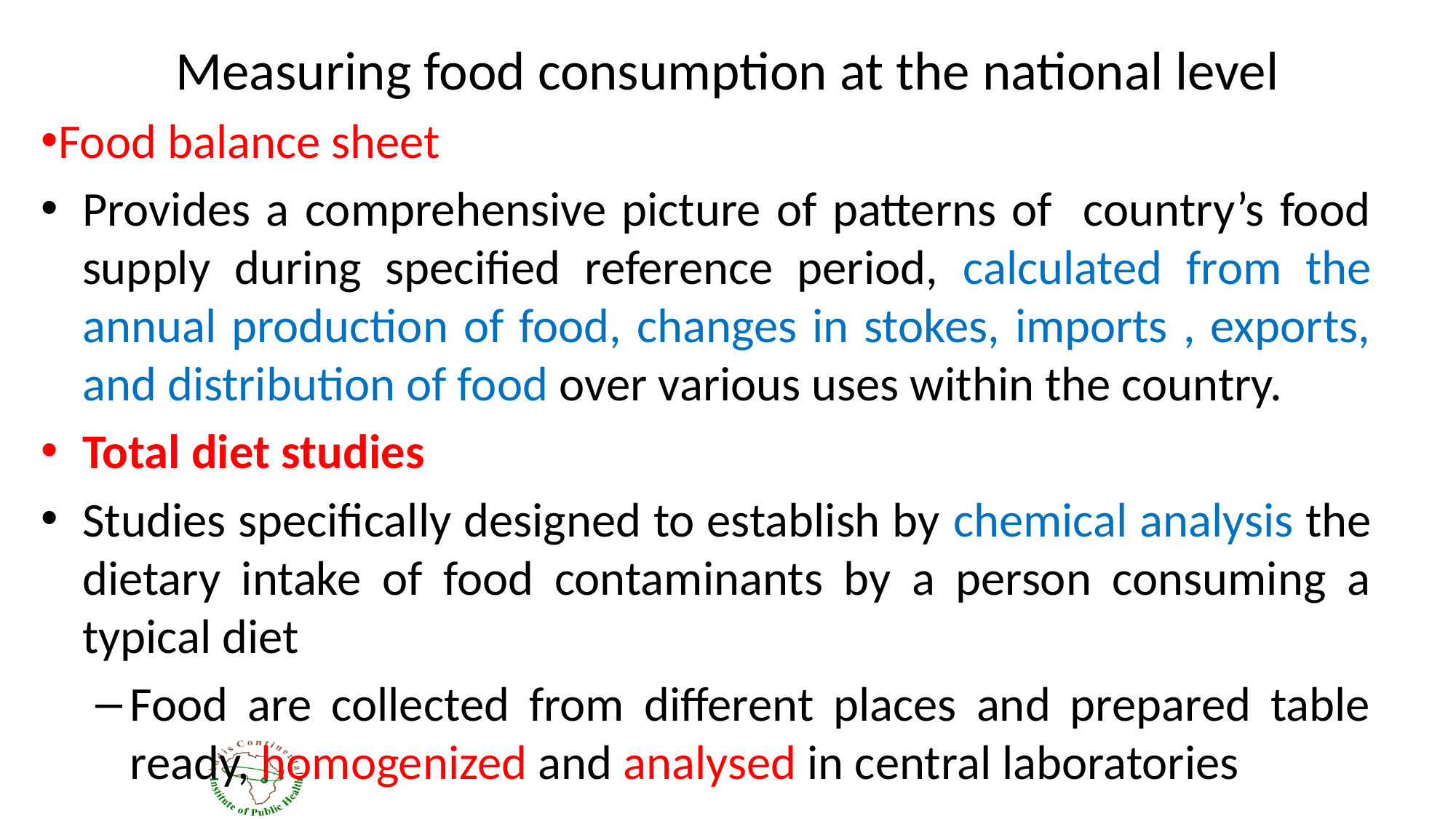

# Measuring food consumption at the national level
Food balance sheet
Provides a comprehensive picture of patterns of  country’s food supply during specified reference period, calculated from the annual production of food, changes in stokes, imports , exports, and distribution of food over various uses within the country.
Total diet studies
Studies specifically designed to establish by chemical analysis the dietary intake of food contaminants by a person consuming a typical diet
Food are collected from different places and prepared table ready, homogenized and analysed in central laboratories